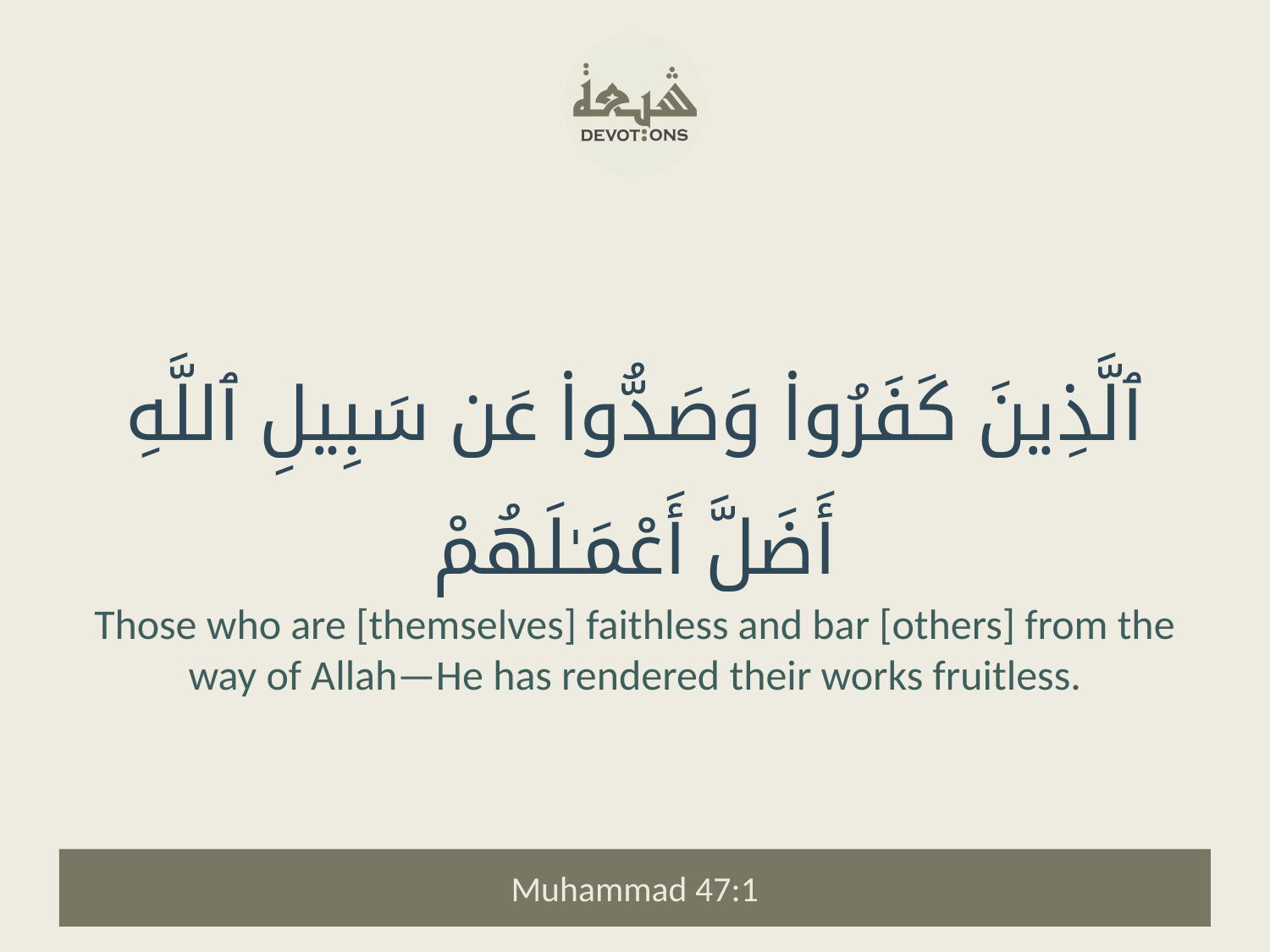

ٱلَّذِينَ كَفَرُوا۟ وَصَدُّوا۟ عَن سَبِيلِ ٱللَّهِ أَضَلَّ أَعْمَـٰلَهُمْ
Those who are [themselves] faithless and bar [others] from the way of Allah—He has rendered their works fruitless.
Muhammad 47:1